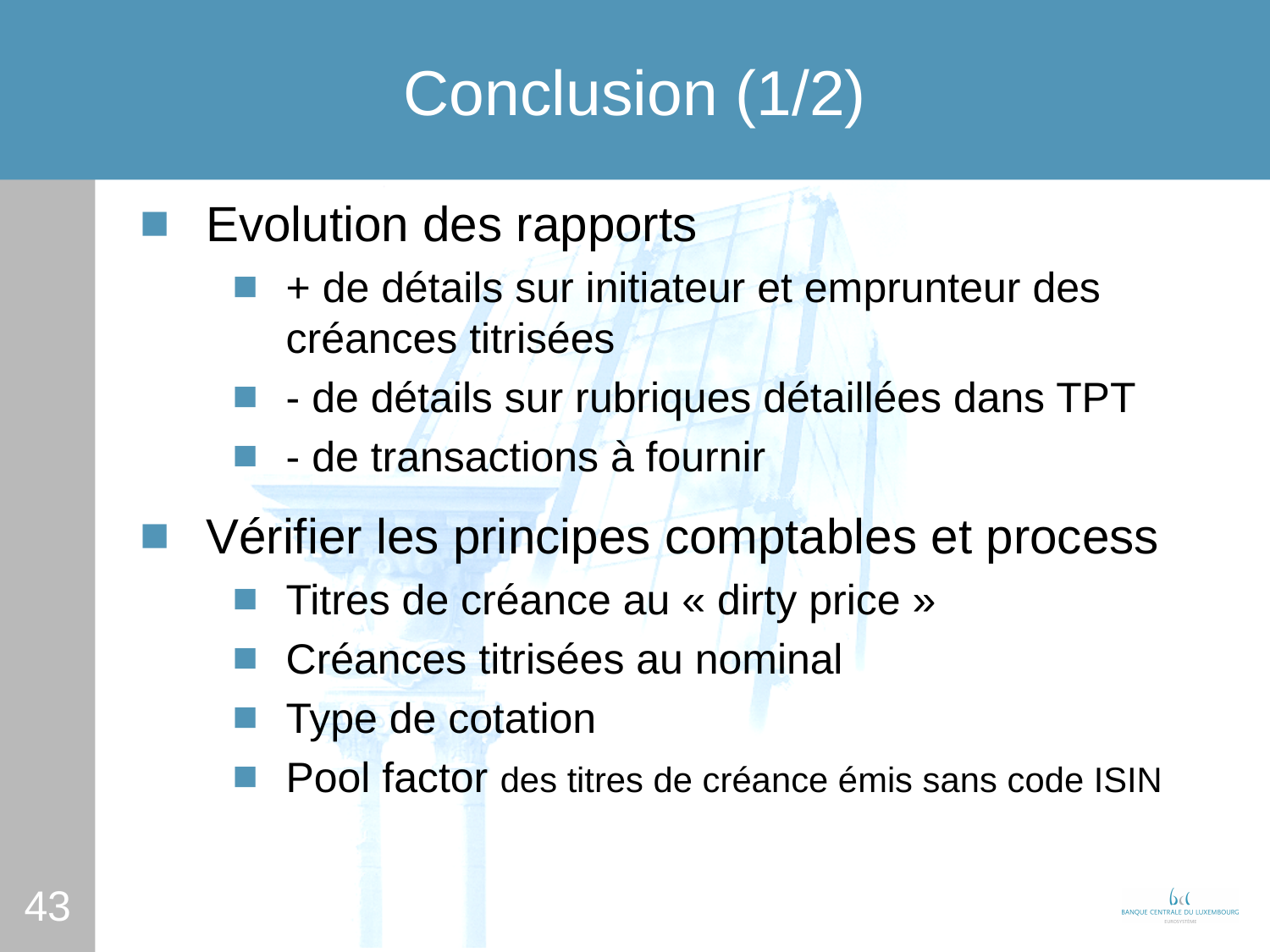

# Conclusion (1/2)
Evolution des rapports
+ de détails sur initiateur et emprunteur des créances titrisées
- de détails sur rubriques détaillées dans TPT
- de transactions à fournir
Vérifier les principes comptables et process
Titres de créance au « dirty price »
Créances titrisées au nominal
Type de cotation
Pool factor des titres de créance émis sans code ISIN

43